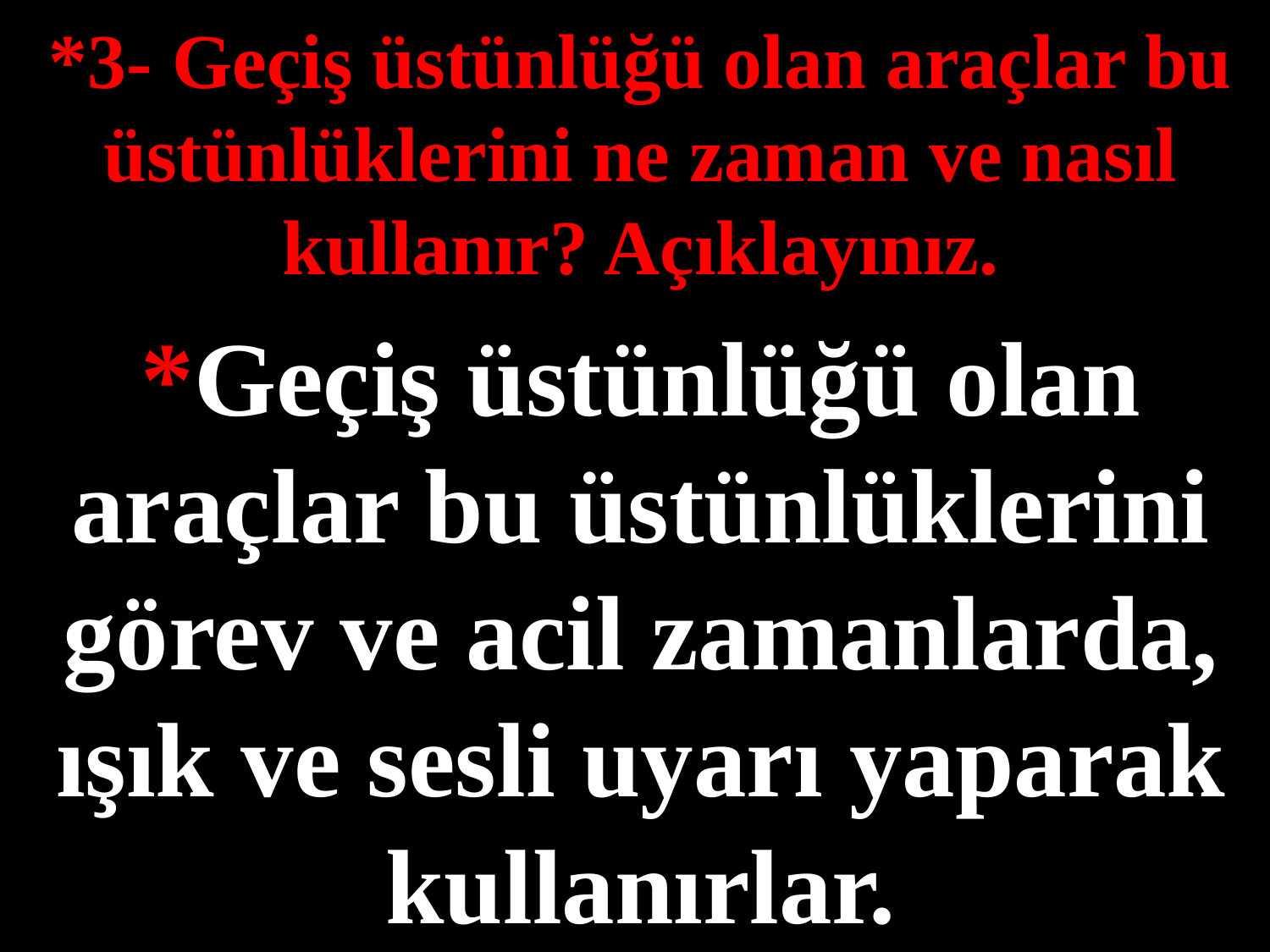

*3- Geçiş üstünlüğü olan araçlar bu üstünlüklerini ne zaman ve nasıl kullanır? Açıklayınız.
#
*Geçiş üstünlüğü olan araçlar bu üstünlüklerini görev ve acil zamanlarda, ışık ve sesli uyarı yaparak kullanırlar.